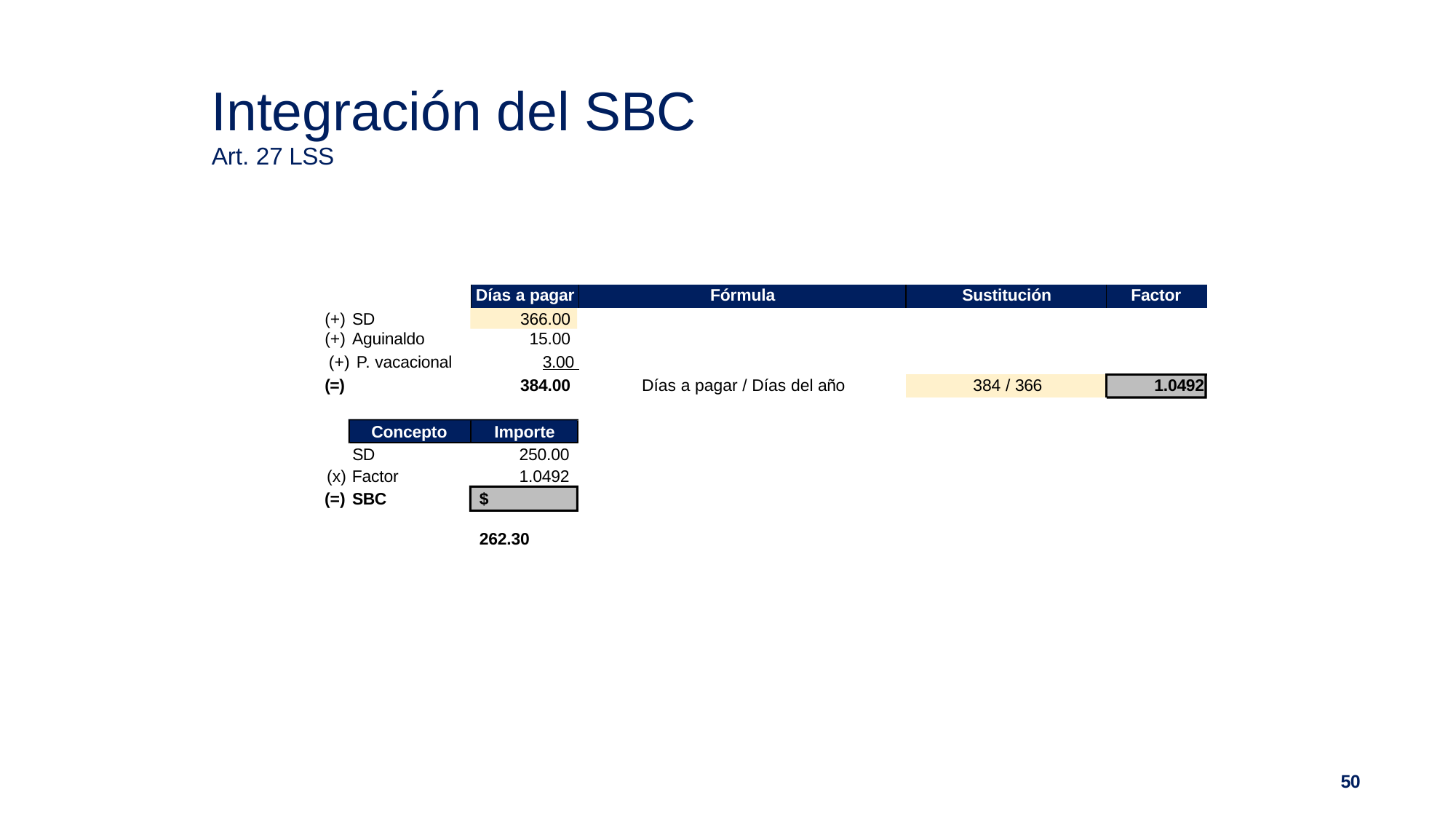

# Integración del SBC
Art. 27 LSS
| Prestación | Días a pagar | Fórmula | Sustitución | Factor |
| --- | --- | --- | --- | --- |
| (+) SD | 366.00 |  |  |  |
| (+) Aguinaldo | 15.00 |  |  |  |
| (+) P. vacacional | 3.00 |  |  |  |
| (=) | 384.00 | Días a pagar / Días del año | 384 / 366 | 1.0492 |

Concepto
Importe

SD
(x) Factor
250.00
1.0492
(=) SBC
$	262.30
50